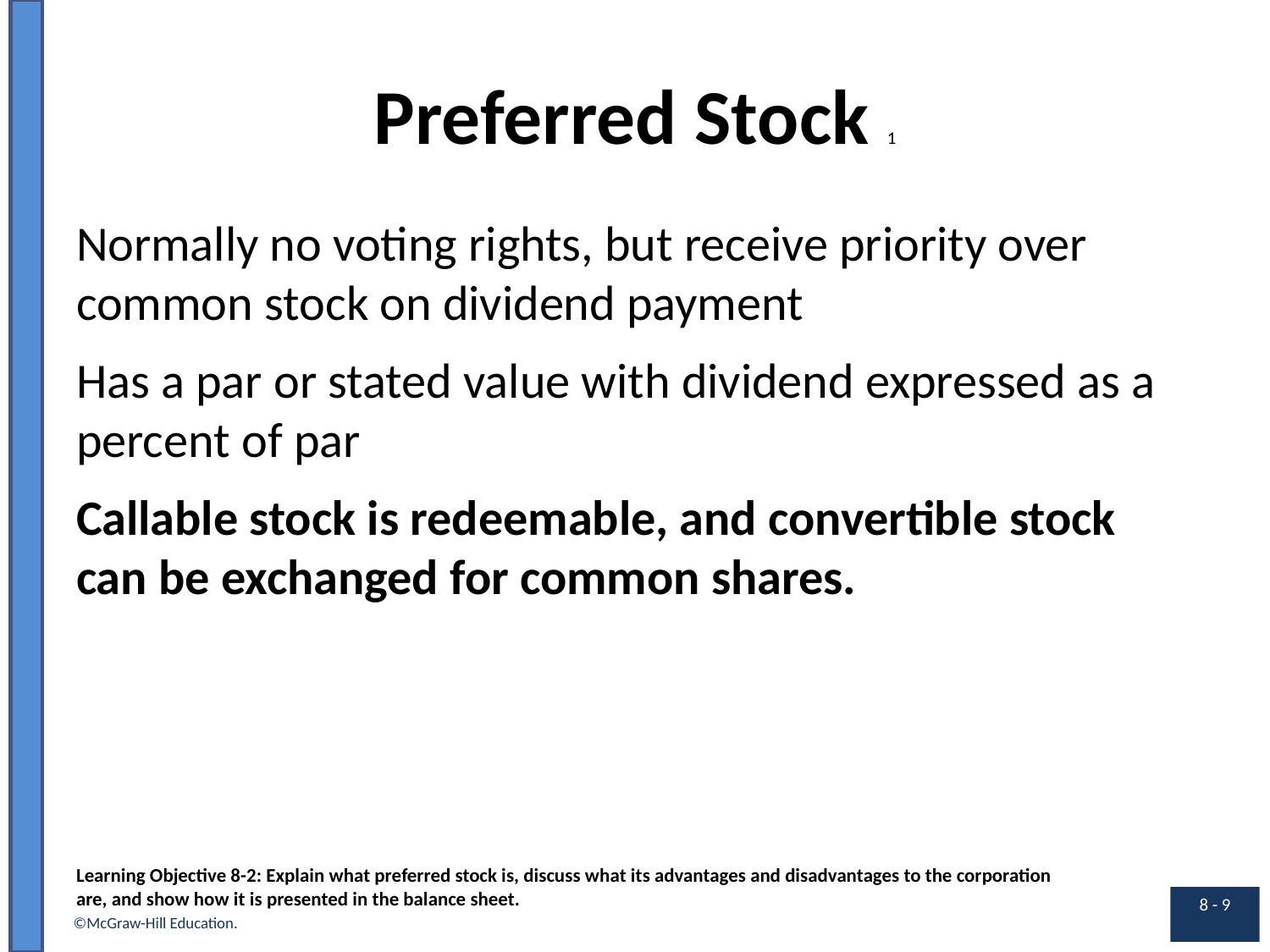

# Preferred Stock 1
Normally no voting rights, but receive priority over common stock on dividend payment
Has a par or stated value with dividend expressed as a percent of par
Callable stock is redeemable, and convertible stock can be exchanged for common shares.
Learning Objective 8-2: Explain what preferred stock is, discuss what its advantages and disadvantages to the corporation are, and show how it is presented in the balance sheet.